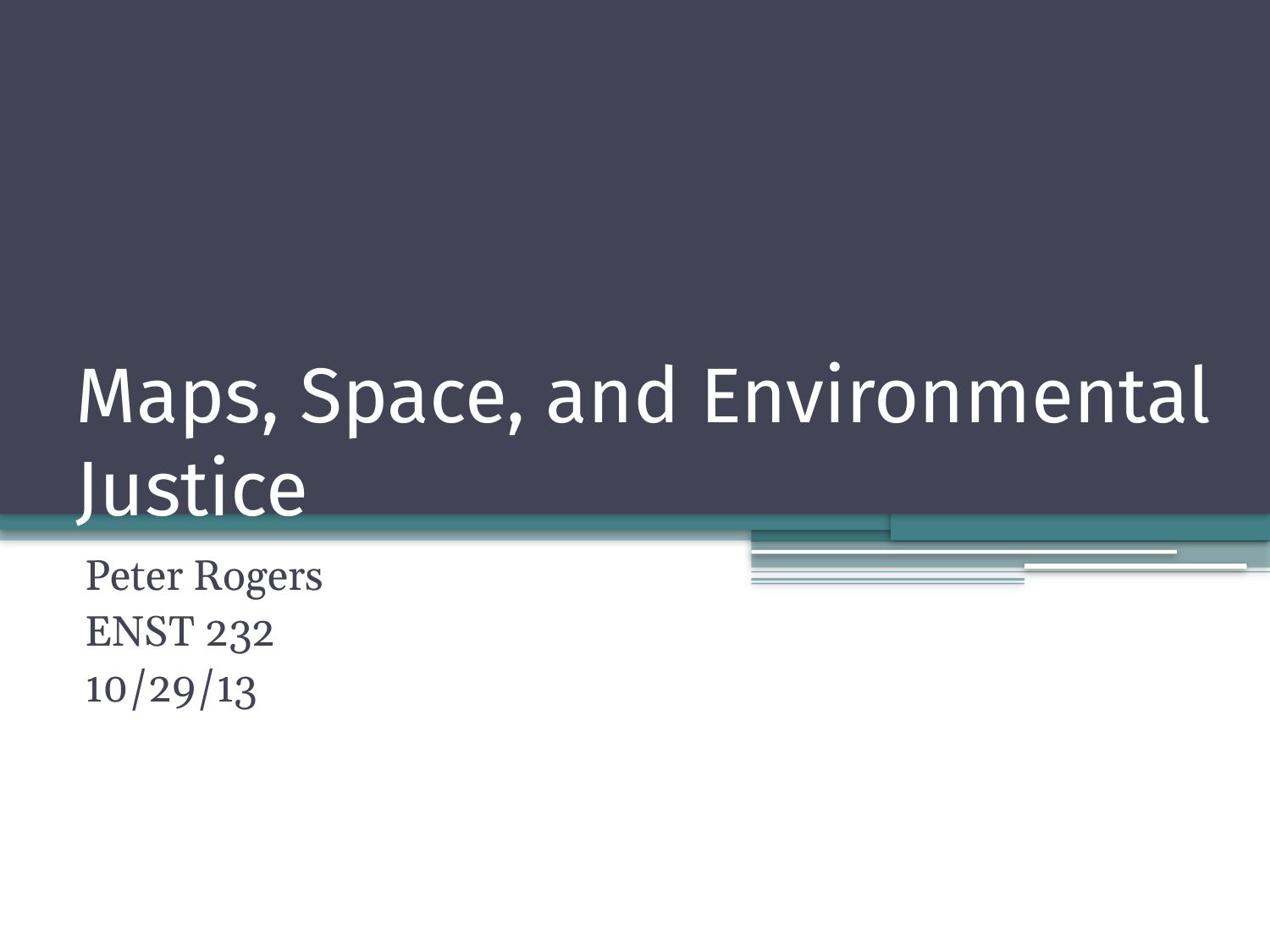

# Maps, Space, and Environmental Justice
Peter Rogers
ENST 232
10/29/13